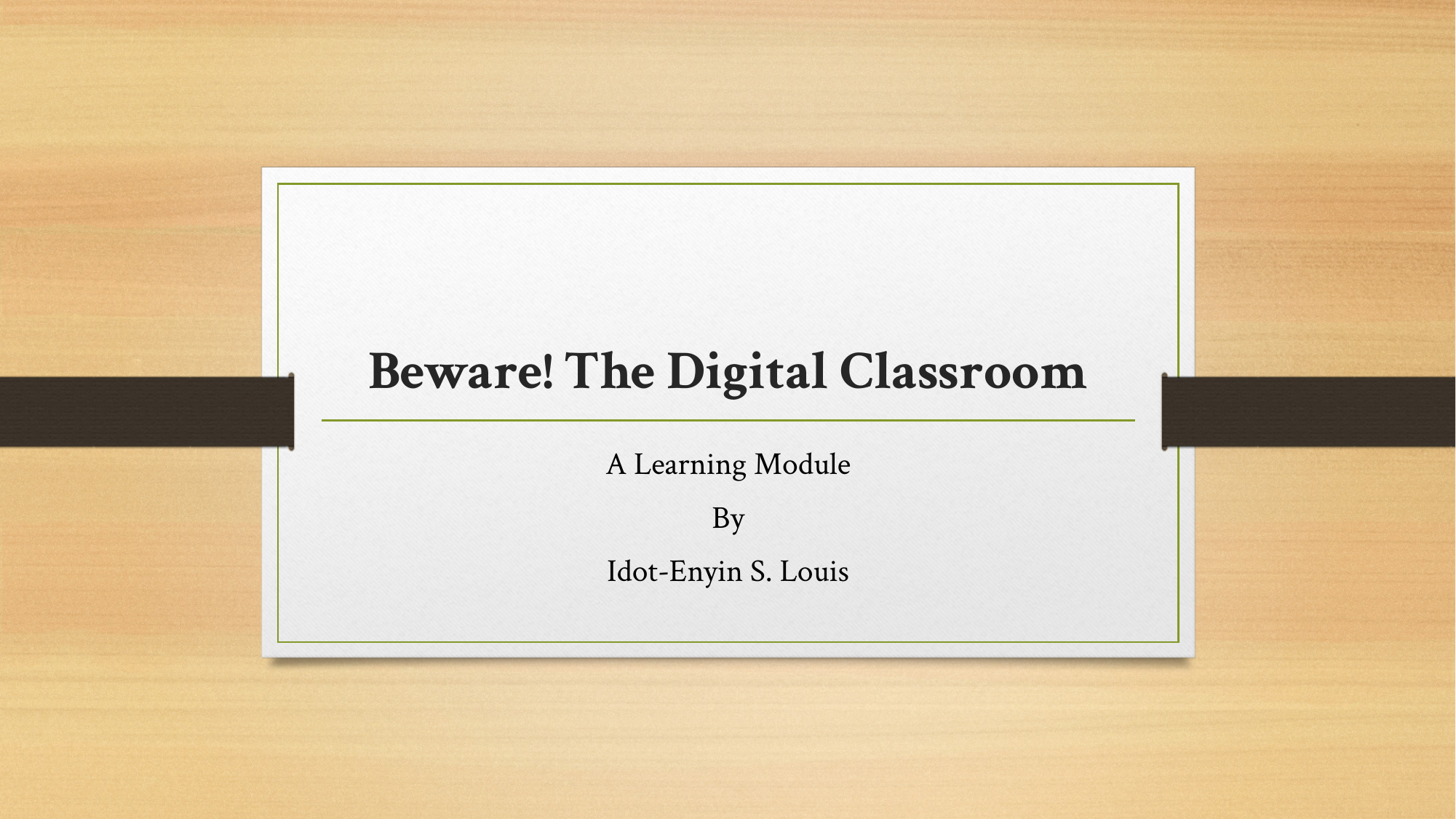

# Beware! The Digital Classroom
A Learning Module
By
Idot-Enyin S. Louis